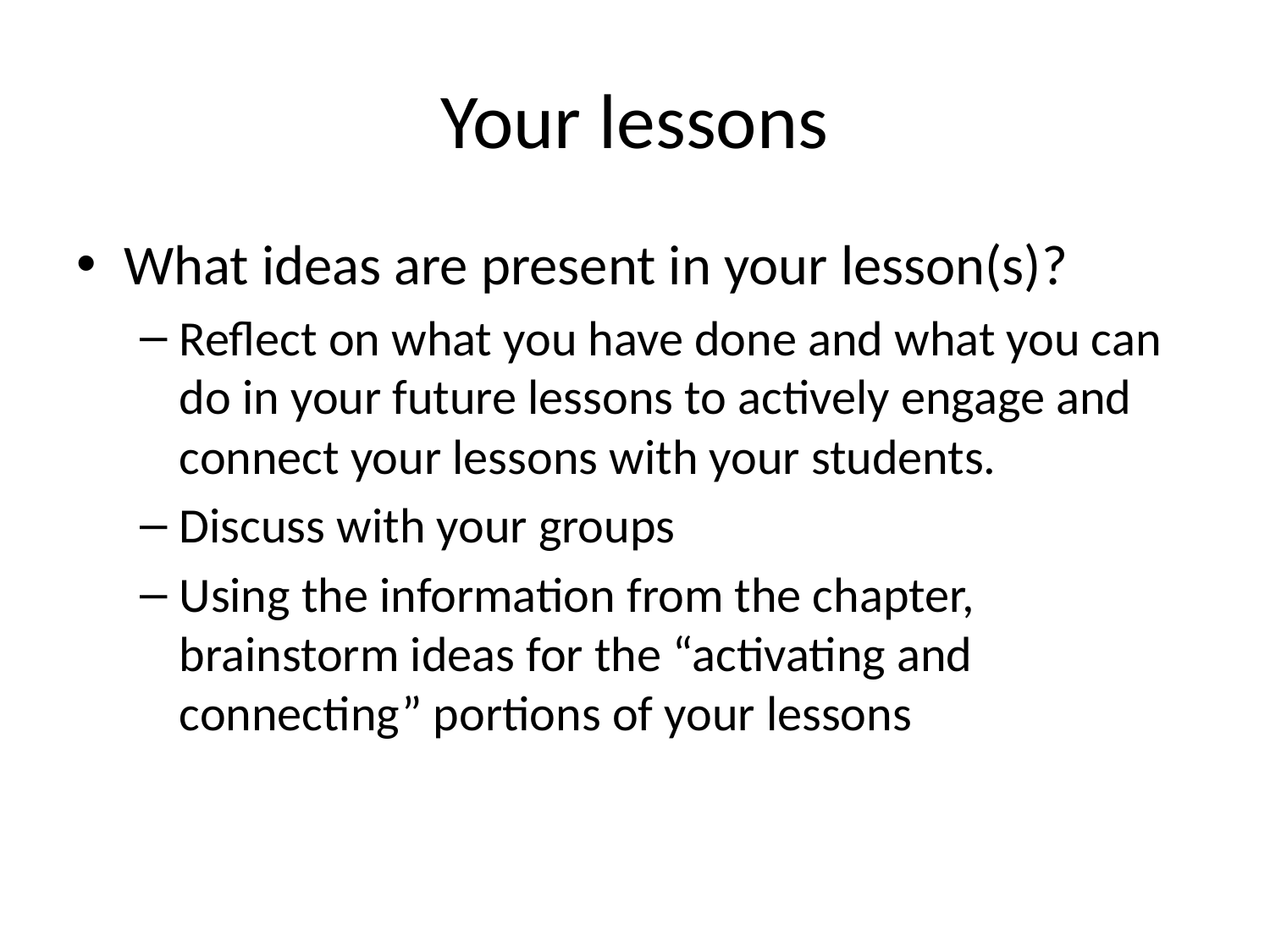

# Your lessons
What ideas are present in your lesson(s)?
Reflect on what you have done and what you can do in your future lessons to actively engage and connect your lessons with your students.
Discuss with your groups
Using the information from the chapter, brainstorm ideas for the “activating and connecting” portions of your lessons